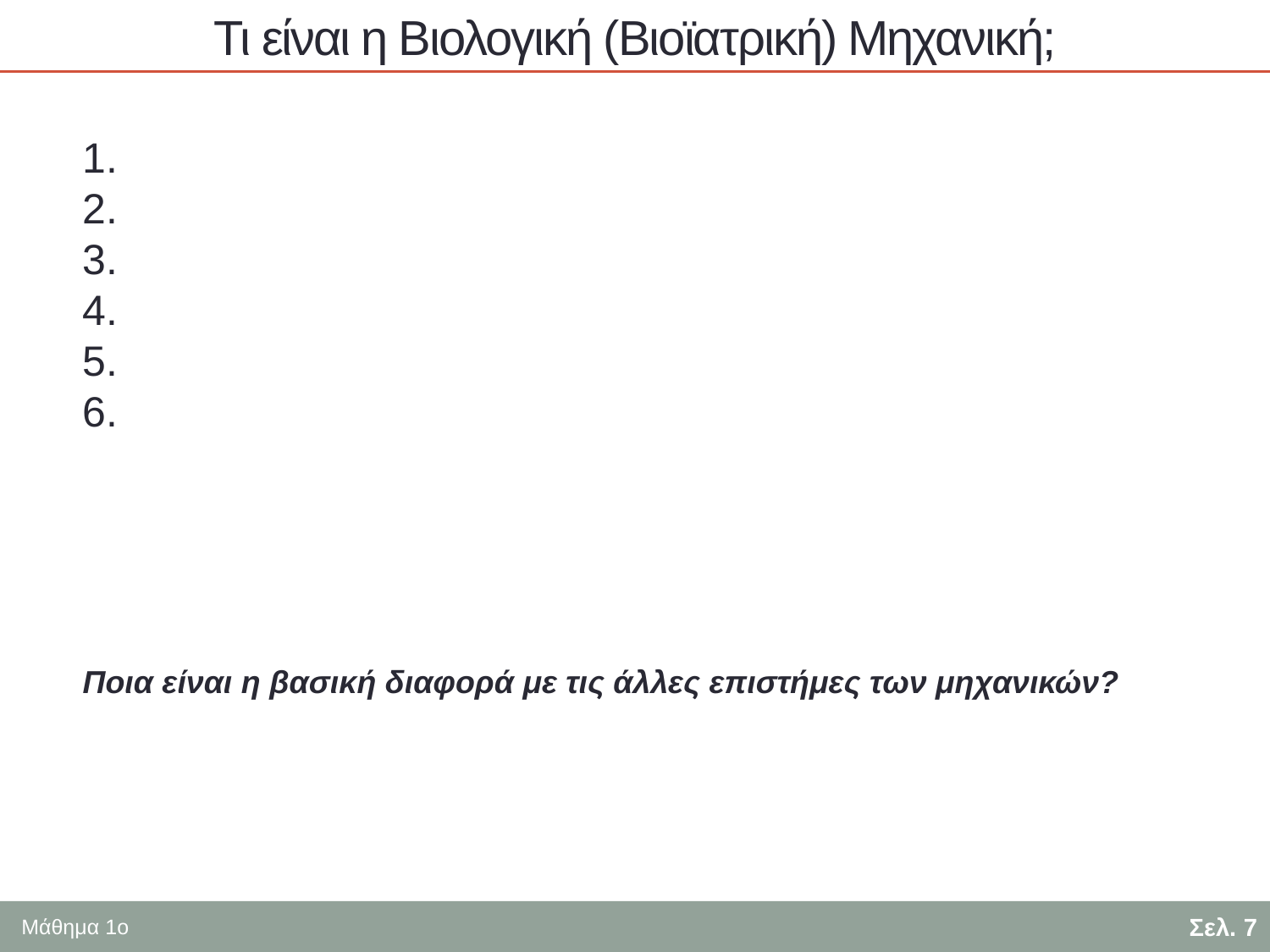

# Τι είναι η Βιολογική (Βιοϊατρική) Μηχανική;
1.
2.
3.
4.
5.
6.

Ποια είναι η βασική διαφορά με τις άλλες επιστήμες των μηχανικών?
Σελ. 7